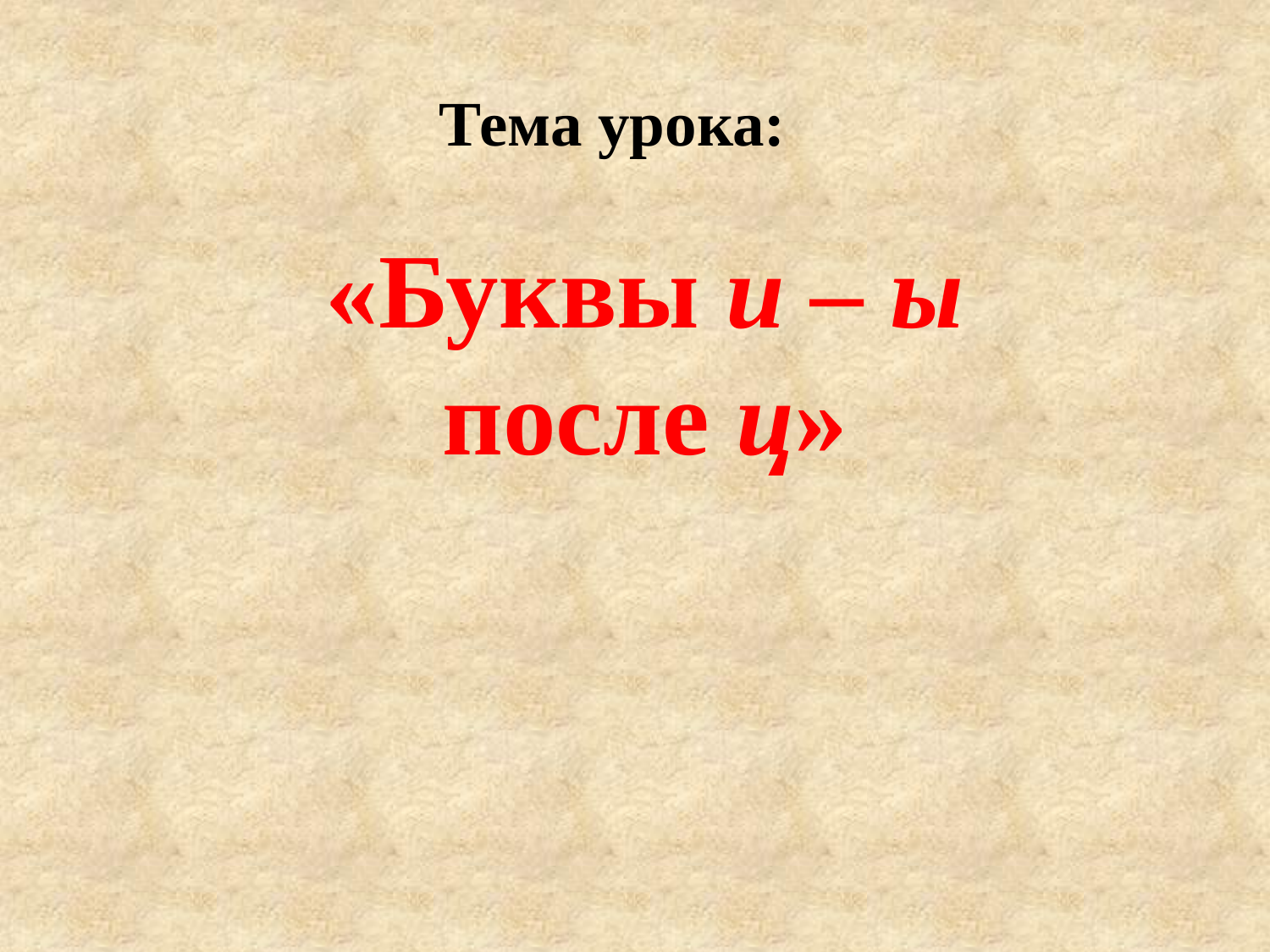

Тема урока:
«Буквы и – ы после ц»